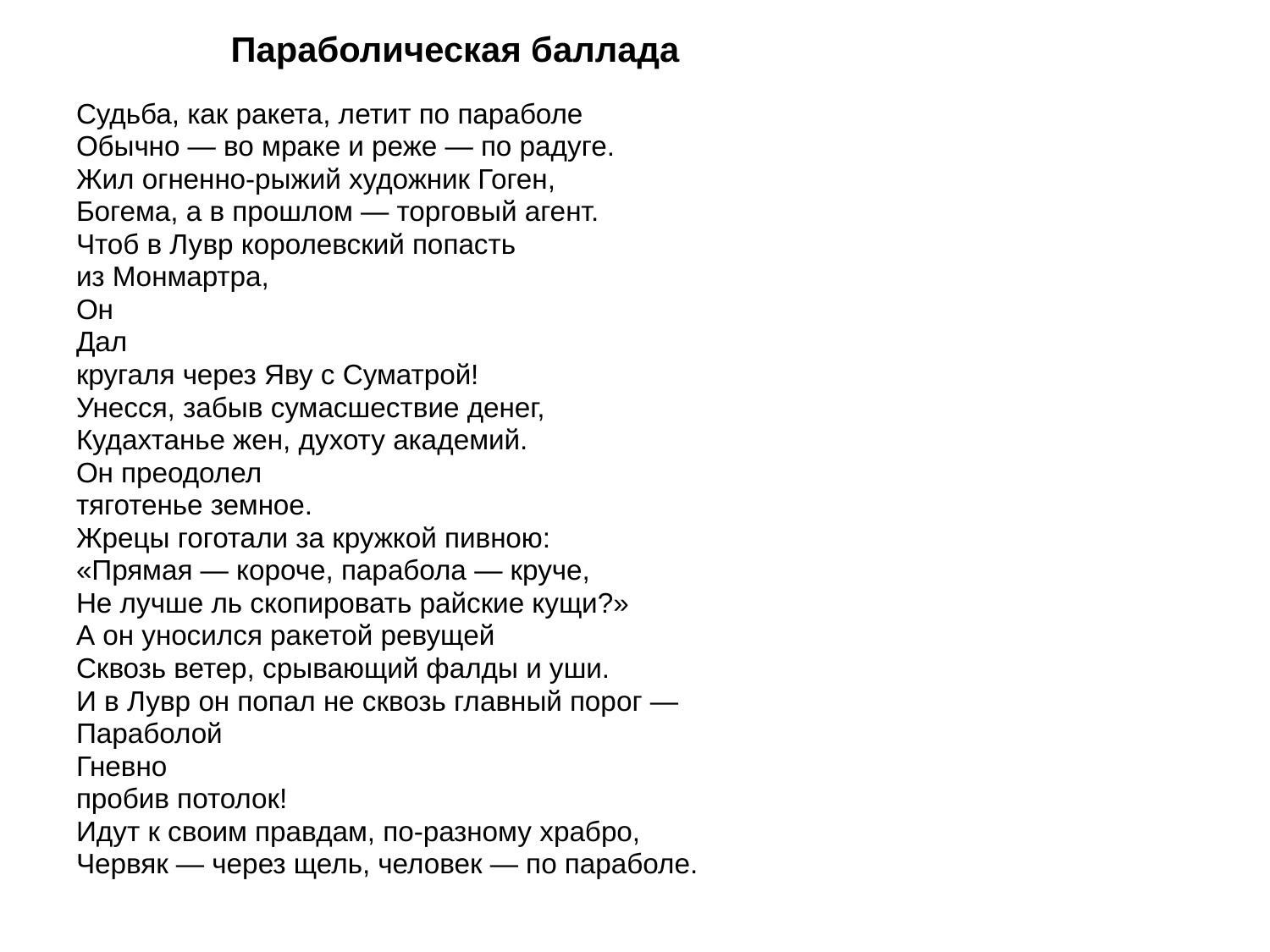

Параболическая баллада

Судьба, как ракета, летит по параболе
Обычно — во мраке и реже — по радуге.
Жил огненно-рыжий художник Гоген,
Богема, а в прошлом — торговый агент.
Чтоб в Лувр королевский попасть
из Монмартра,
Он
Дал
кругаля через Яву с Суматрой!
Унесся, забыв сумасшествие денег,
Кудахтанье жен, духоту академий.
Он преодолел
тяготенье земное.
Жрецы гоготали за кружкой пивною:
«Прямая — короче, парабола — круче,
Не лучше ль скопировать райские кущи?»
А он уносился ракетой ревущей
Сквозь ветер, срывающий фалды и уши.
И в Лувр он попал не сквозь главный порог —
Параболой
Гневно
пробив потолок!
Идут к своим правдам, по-разному храбро,
Червяк — через щель, человек — по параболе.